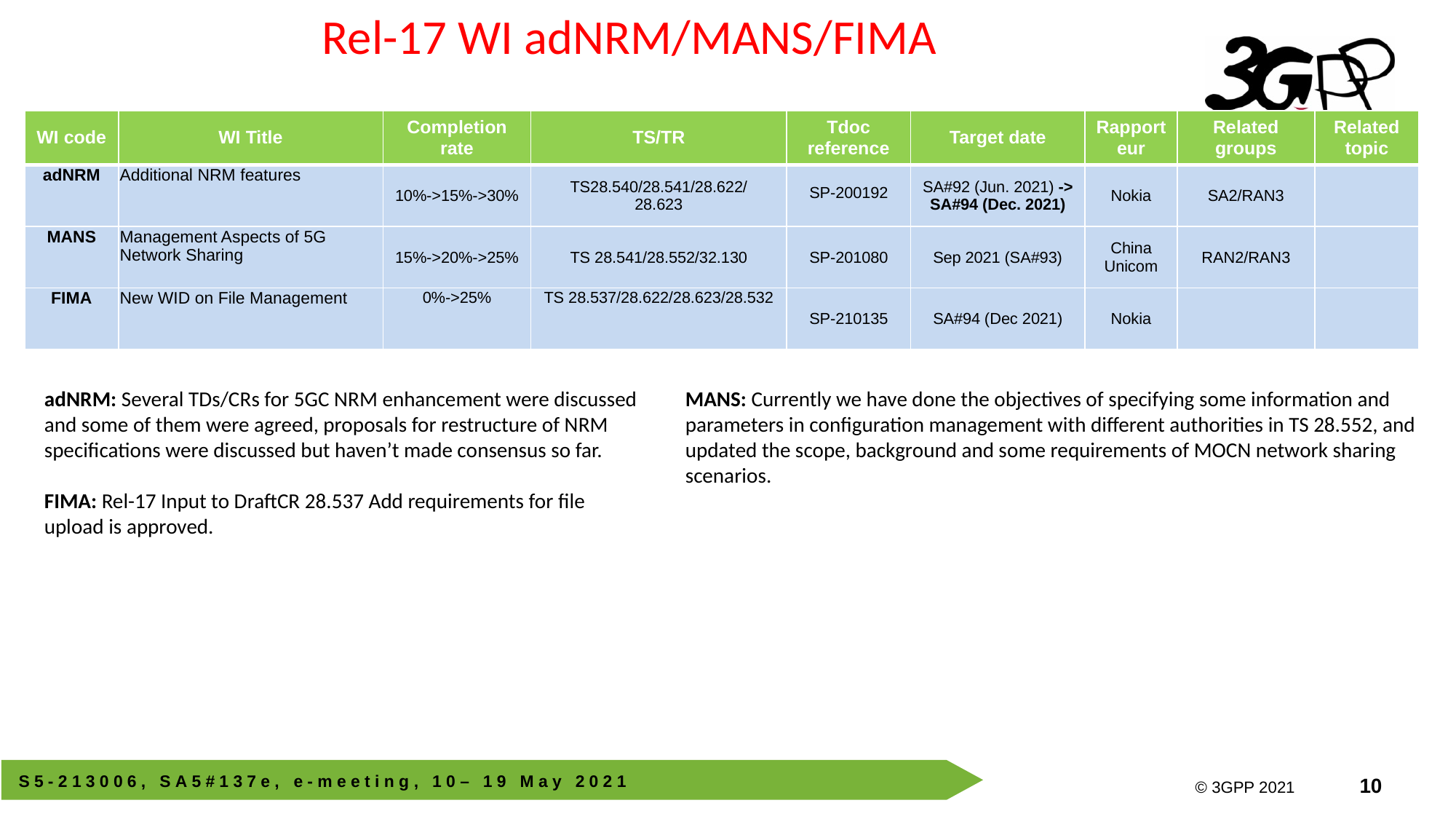

Rel-17 WI adNRM/MANS/FIMA
| WI code | WI Title | Completion rate | TS/TR | Tdoc reference | Target date | Rapporteur | Related groups | Related topic |
| --- | --- | --- | --- | --- | --- | --- | --- | --- |
| adNRM | Additional NRM features | 10%->15%->30% | TS28.540/28.541/28.622/ 28.623 | SP-200192 | SA#92 (Jun. 2021) -> SA#94 (Dec. 2021) | Nokia | SA2/RAN3 |  |
| MANS | Management Aspects of 5G Network Sharing | 15%->20%->25% | TS 28.541/28.552/32.130 | SP-201080 | Sep 2021 (SA#93) | China Unicom | RAN2/RAN3 |  |
| FIMA | New WID on File Management | 0%->25% | TS 28.537/28.622/28.623/28.532 | SP-210135 | SA#94 (Dec 2021) | Nokia |  |  |
Working Progress
adNRM: Several TDs/CRs for 5GC NRM enhancement were discussed and some of them were agreed, proposals for restructure of NRM specifications were discussed but haven’t made consensus so far.

FIMA: Rel-17 Input to DraftCR 28.537 Add requirements for file upload is approved.

MANS: Currently we have done the objectives of specifying some information and parameters in configuration management with different authorities in TS 28.552, and updated the scope, background and some requirements of MOCN network sharing scenarios.